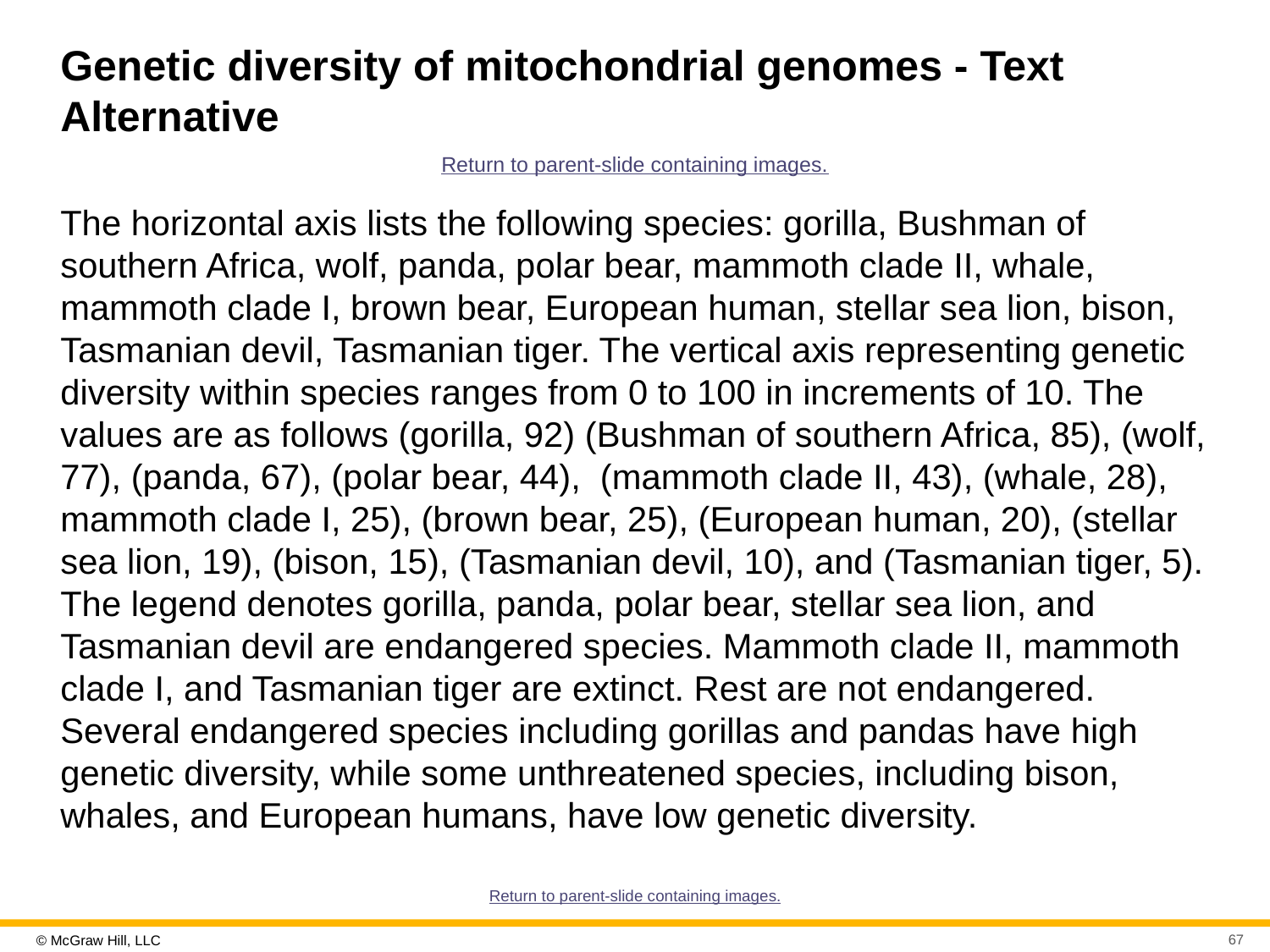

# Genetic diversity of mitochondrial genomes - Text Alternative
Return to parent-slide containing images.
The horizontal axis lists the following species: gorilla, Bushman of southern Africa, wolf, panda, polar bear, mammoth clade II, whale, mammoth clade I, brown bear, European human, stellar sea lion, bison, Tasmanian devil, Tasmanian tiger. The vertical axis representing genetic diversity within species ranges from 0 to 100 in increments of 10. The values are as follows (gorilla, 92) (Bushman of southern Africa, 85), (wolf, 77), (panda, 67), (polar bear, 44),  (mammoth clade II, 43), (whale, 28), mammoth clade I, 25), (brown bear, 25), (European human, 20), (stellar sea lion, 19), (bison, 15), (Tasmanian devil, 10), and (Tasmanian tiger, 5). The legend denotes gorilla, panda, polar bear, stellar sea lion, and Tasmanian devil are endangered species. Mammoth clade II, mammoth clade I, and Tasmanian tiger are extinct. Rest are not endangered. Several endangered species including gorillas and pandas have high genetic diversity, while some unthreatened species, including bison, whales, and European humans, have low genetic diversity.
Return to parent-slide containing images.
67